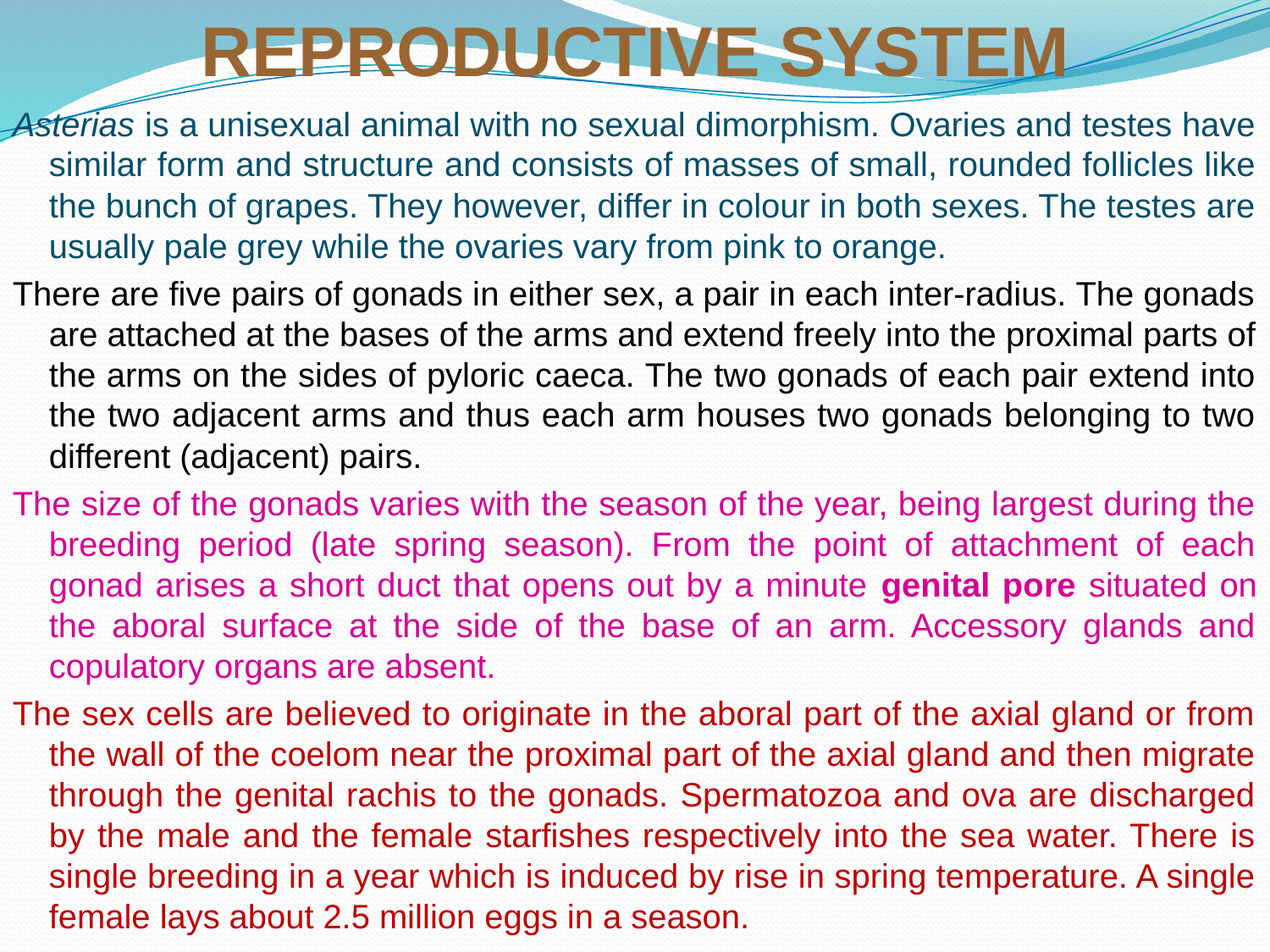

# REPRODUCTIVE SYSTEM
Asterias is a unisexual animal with no sexual dimorphism. Ovaries and testes have similar form and structure and consists of masses of small, rounded follicles like the bunch of grapes. They however, differ in colour in both sexes. The testes are usually pale grey while the ovaries vary from pink to orange.
There are five pairs of gonads in either sex, a pair in each inter-radius. The gonads are attached at the bases of the arms and extend freely into the proximal parts of the arms on the sides of pyloric caeca. The two gonads of each pair extend into the two adjacent arms and thus each arm houses two gonads belonging to two different (adjacent) pairs.
The size of the gonads varies with the season of the year, being largest during the breeding period (late spring season). From the point of attachment of each gonad arises a short duct that opens out by a minute genital pore situated on the aboral surface at the side of the base of an arm. Accessory glands and copulatory organs are absent.
The sex cells are believed to originate in the aboral part of the axial gland or from the wall of the coelom near the proximal part of the axial gland and then migrate through the genital rachis to the gonads. Spermatozoa and ova are discharged by the male and the female starfishes respectively into the sea water. There is single breeding in a year which is induced by rise in spring temperature. A single female lays about 2.5 million eggs in a season.